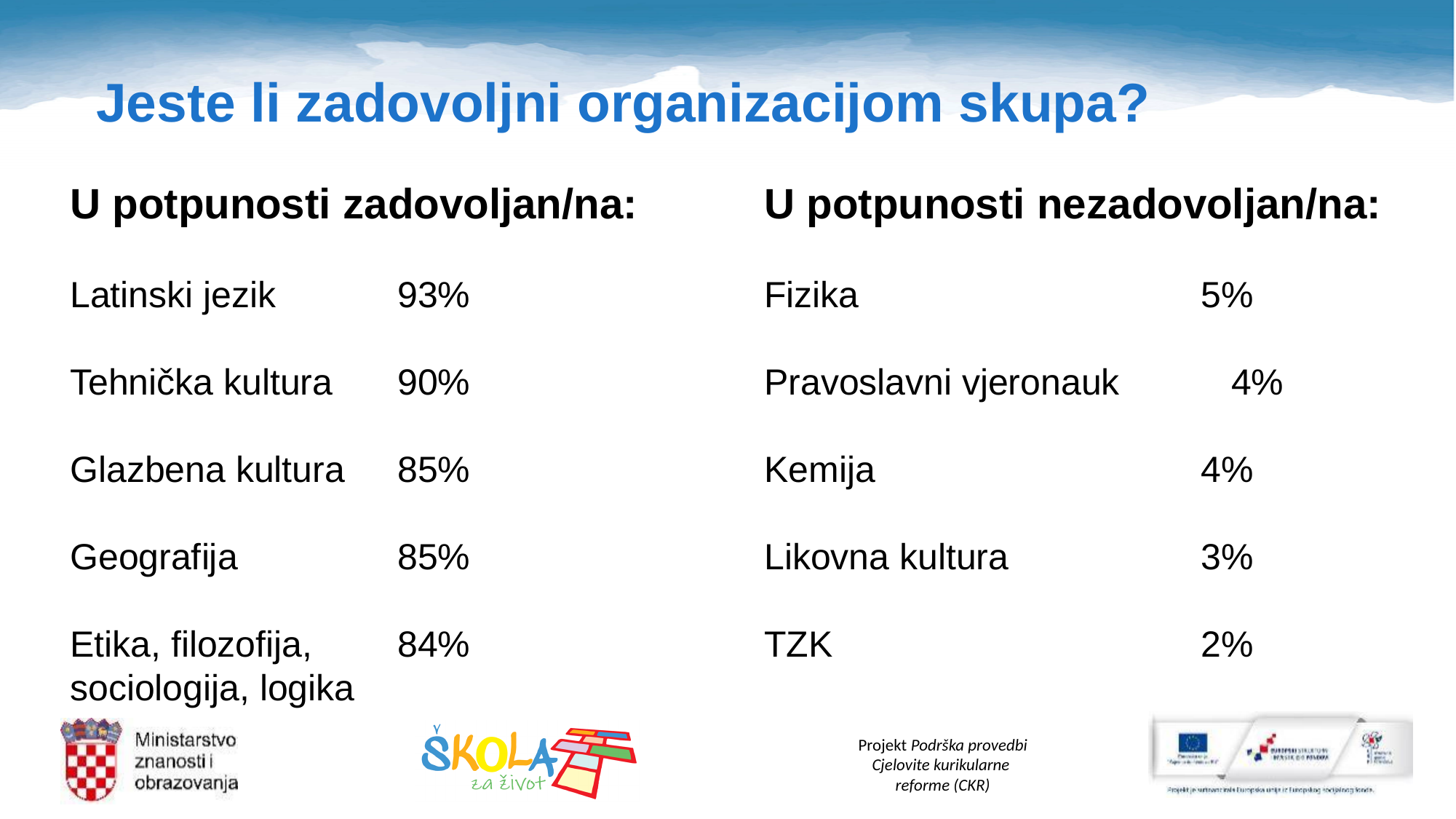

Jeste li zadovoljni organizacijom skupa?
U potpunosti nezadovoljan/na:

Fizika				5%

Pravoslavni vjeronauk           4%

Kemija 			4%

Likovna kultura 		3%

TZK				2%
U potpunosti zadovoljan/na:

Latinski jezik		93%

Tehnička kultura	90%

Glazbena kultura	85%

Geografija		85%

Etika, filozofija, 	84%
sociologija, logika